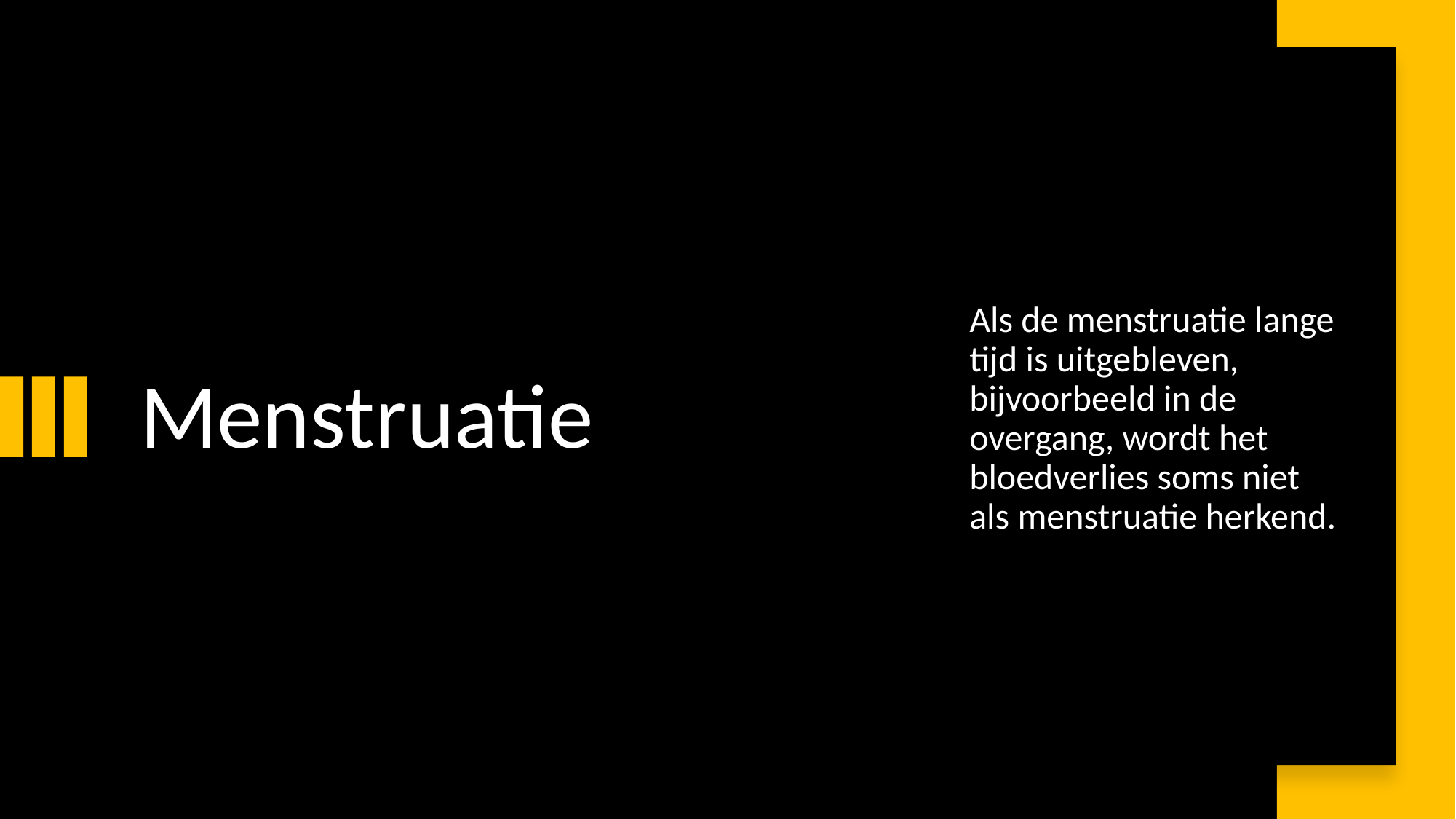

# Menstruatie
Als de menstruatie lange tijd is uitgebleven, bijvoorbeeld in de overgang, wordt het bloedverlies soms niet als menstruatie herkend.